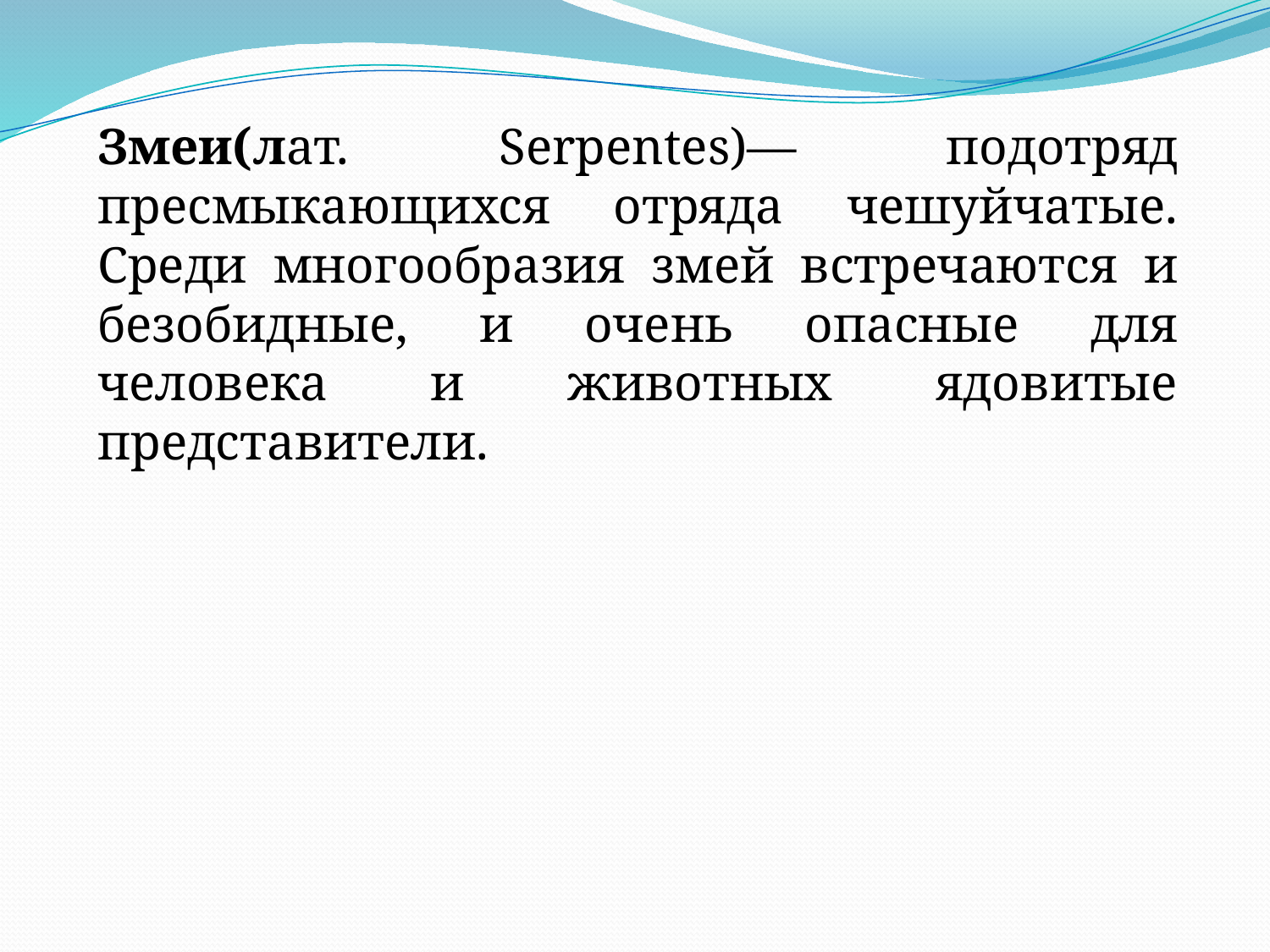

Змеи(лат. Serpentes)— подотряд пресмыкающихся отряда чешуйчатые. Среди многообразия змей встречаются и безобидные, и очень опасные для человека и животных ядовитые представители.